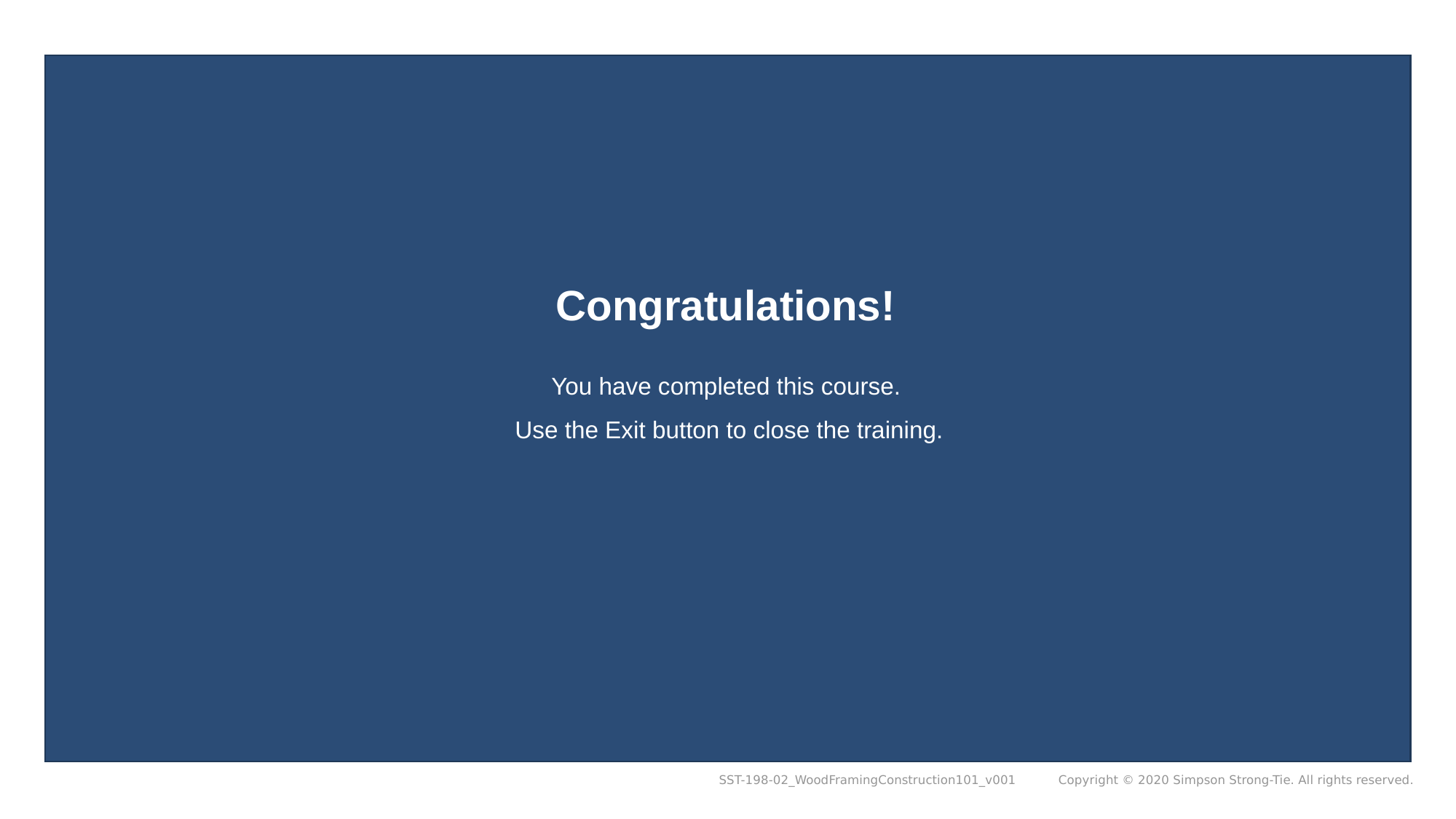

# Congratulations!
You have completed this course.
Use the Exit button to close the training.
SST-198-02_WoodFramingConstruction101_v001           Copyright © 2020 Simpson Strong-Tie. All rights reserved.